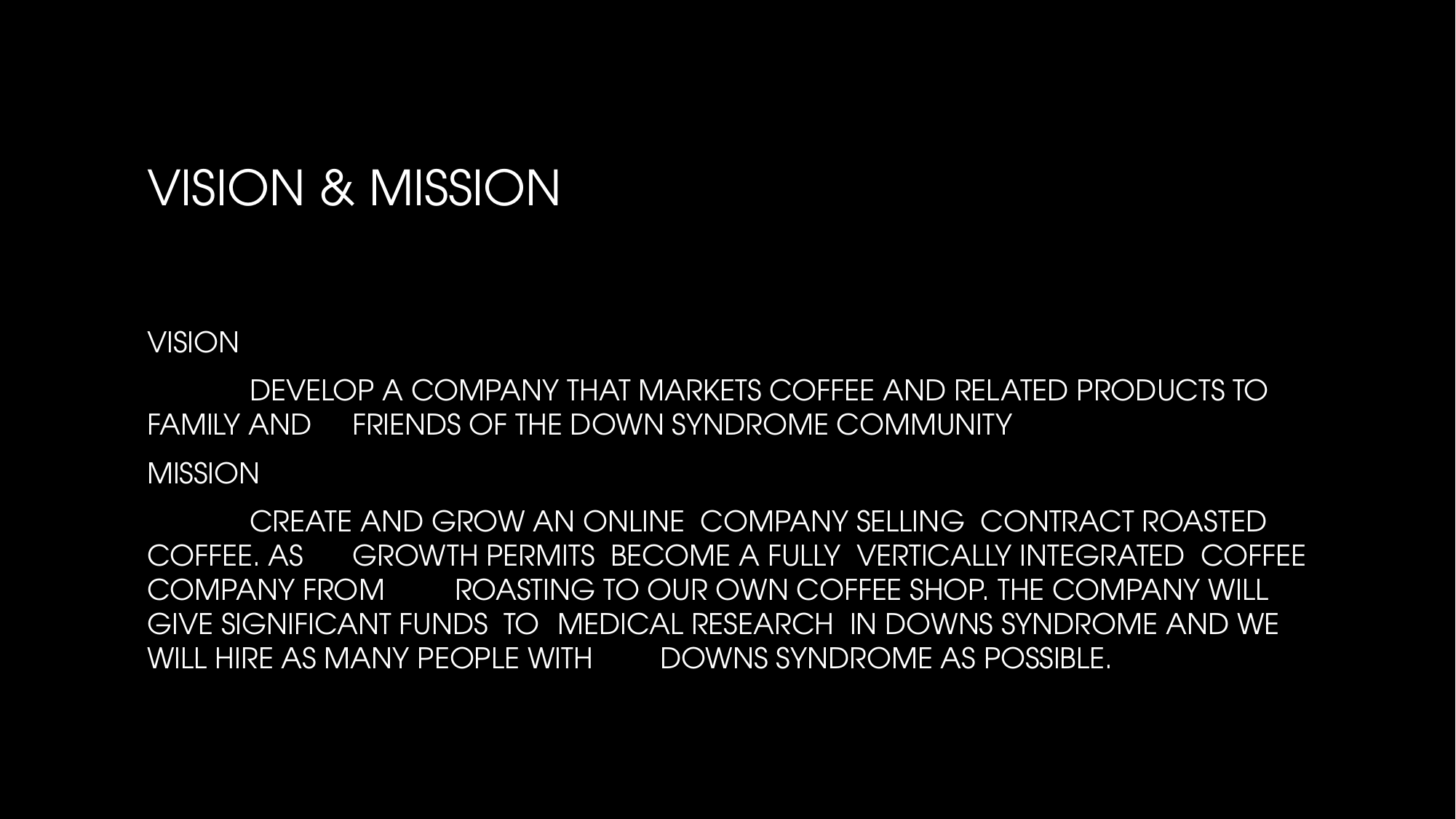

# Vision & mission
Vision
	Develop a company that markets coffee and related products to family and 	friends of the down syndrome community
Mission
	create and grow an online  company selling  contract roasted coffee. as 	growth permits  become a fully  vertically integrated  coffee company from 	roasting to our own coffee shop. The company will give significant funds  to  	medical research  in downs syndrome and we will hire as many people with 	Downs syndrome as possible.